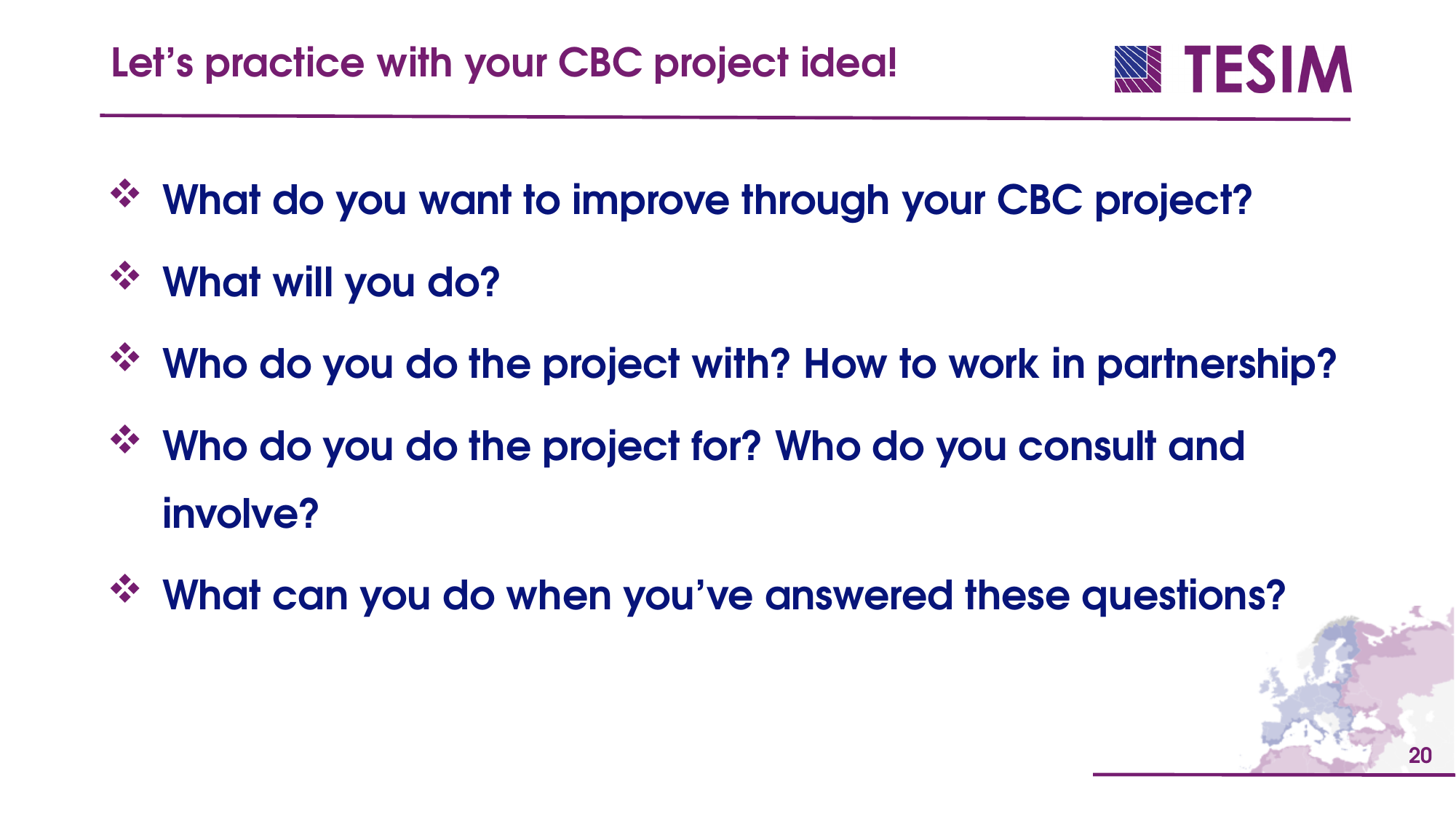

Let’s practice with your CBC project idea!

What do you want to improve through your CBC project?
What will you do?
Who do you do the project with? How to work in partnership?
Who do you do the project for? Who do you consult and involve?
What can you do when you’ve answered these questions?